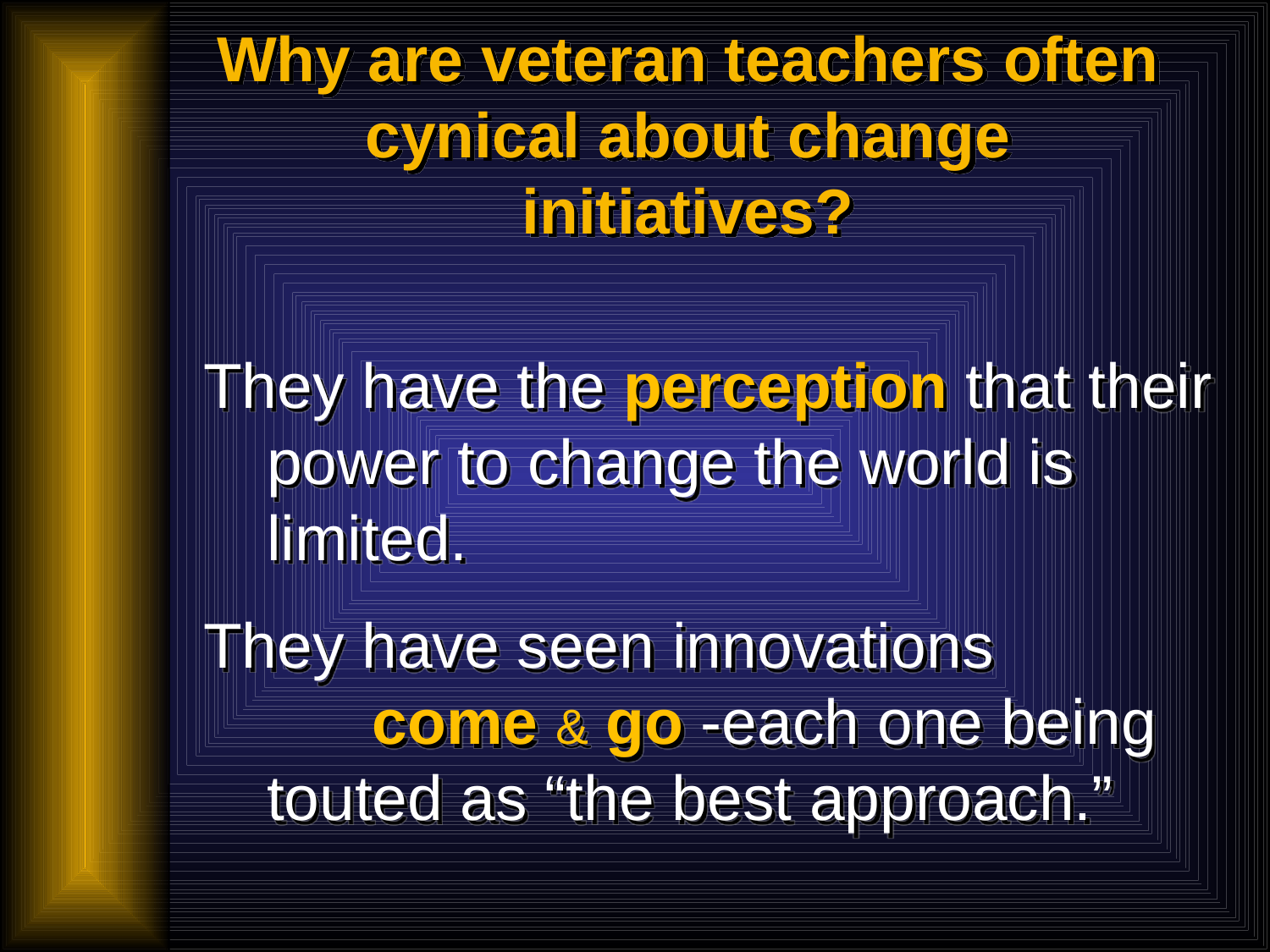

# Why are veteran teachers often cynical about change initiatives?
They have the perception that their power to change the world is limited.
They have seen innovations                     come & go -each one being touted as “the best approach.”